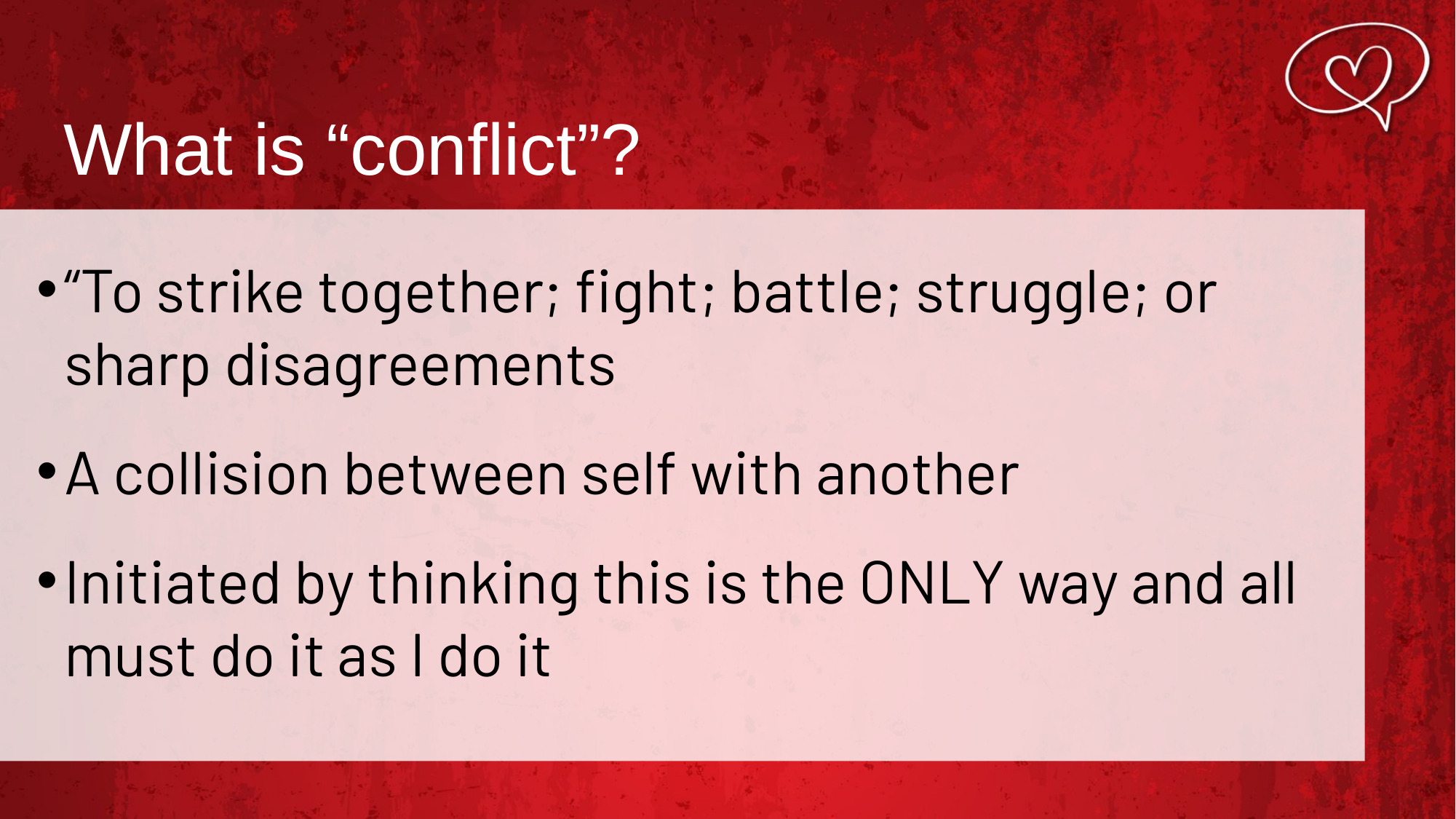

# What is “conflict”?
“To strike together; fight; battle; struggle; or sharp disagreements
A collision between self with another
Initiated by thinking this is the ONLY way and all must do it as I do it